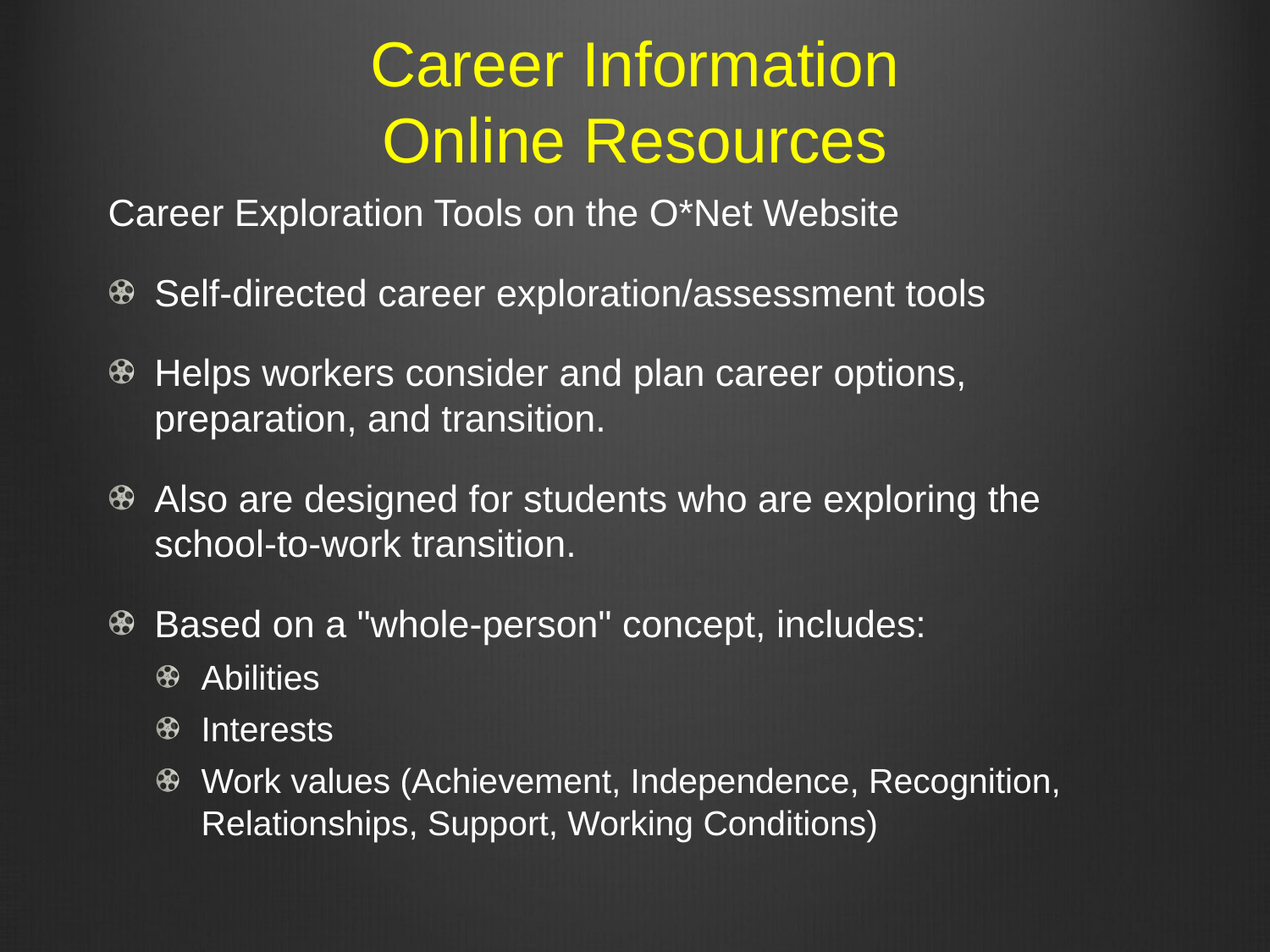

# Career Information Online Resources
Career Exploration Tools on the O*Net Website
Self-directed career exploration/assessment tools
Helps workers consider and plan career options, preparation, and transition.
Also are designed for students who are exploring the school-to-work transition.
Based on a "whole-person" concept, includes:
Abilities
Interests
Work values (Achievement, Independence, Recognition, Relationships, Support, Working Conditions)